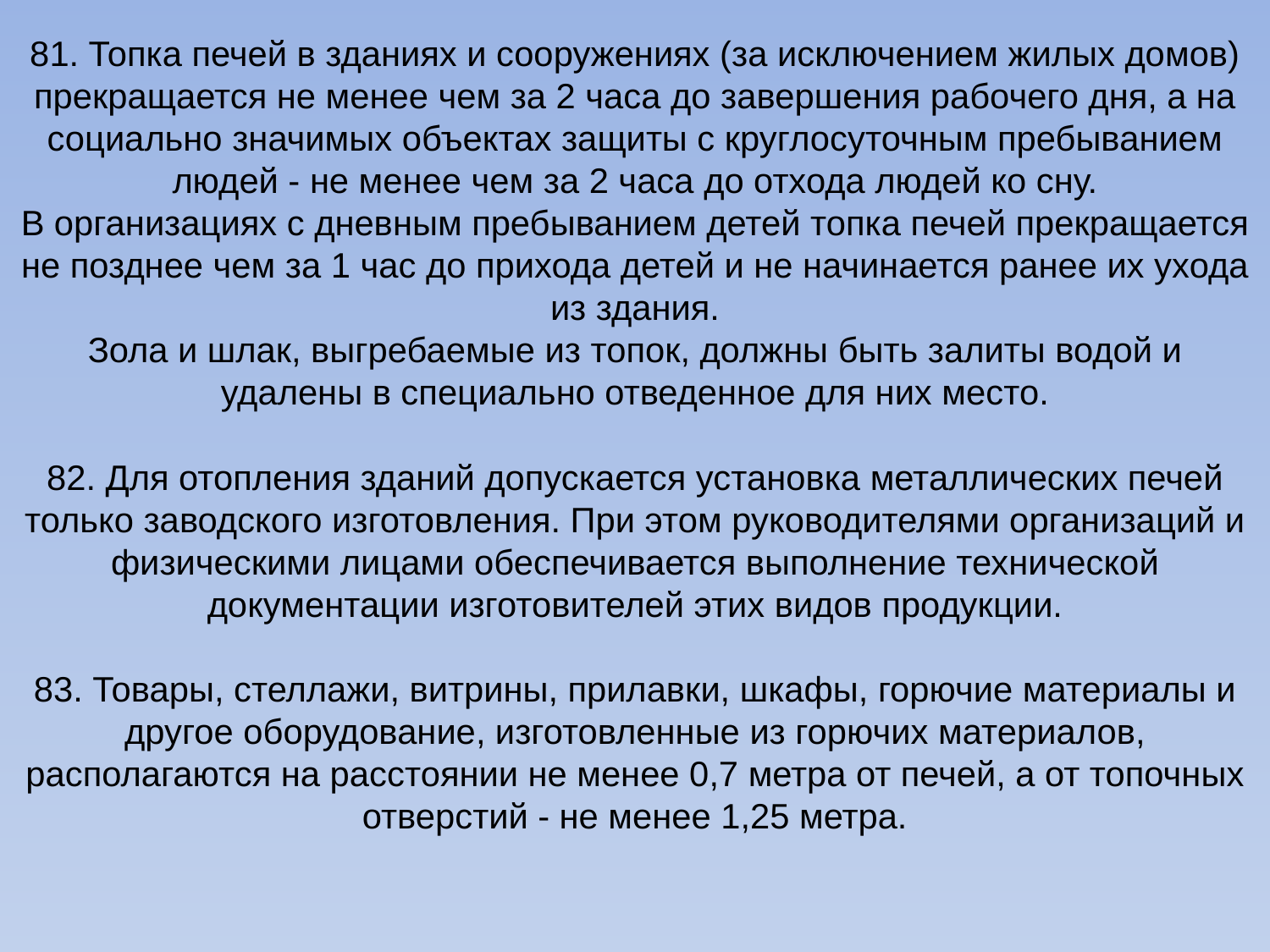

# 81. Топка печей в зданиях и сооружениях (за исключением жилых домов) прекращается не менее чем за 2 часа до завершения рабочего дня, а на социально значимых объектах защиты с круглосуточным пребыванием людей - не менее чем за 2 часа до отхода людей ко сну. В организациях с дневным пребыванием детей топка печей прекращается не позднее чем за 1 час до прихода детей и не начинается ранее их ухода из здания. Зола и шлак, выгребаемые из топок, должны быть залиты водой и удалены в специально отведенное для них место. 82. Для отопления зданий допускается установка металлических печей только заводского изготовления. При этом руководителями организаций и физическими лицами обеспечивается выполнение технической документации изготовителей этих видов продукции. 83. Товары, стеллажи, витрины, прилавки, шкафы, горючие материалы и другое оборудование, изготовленные из горючих материалов, располагаются на расстоянии не менее 0,7 метра от печей, а от топочных отверстий - не менее 1,25 метра.